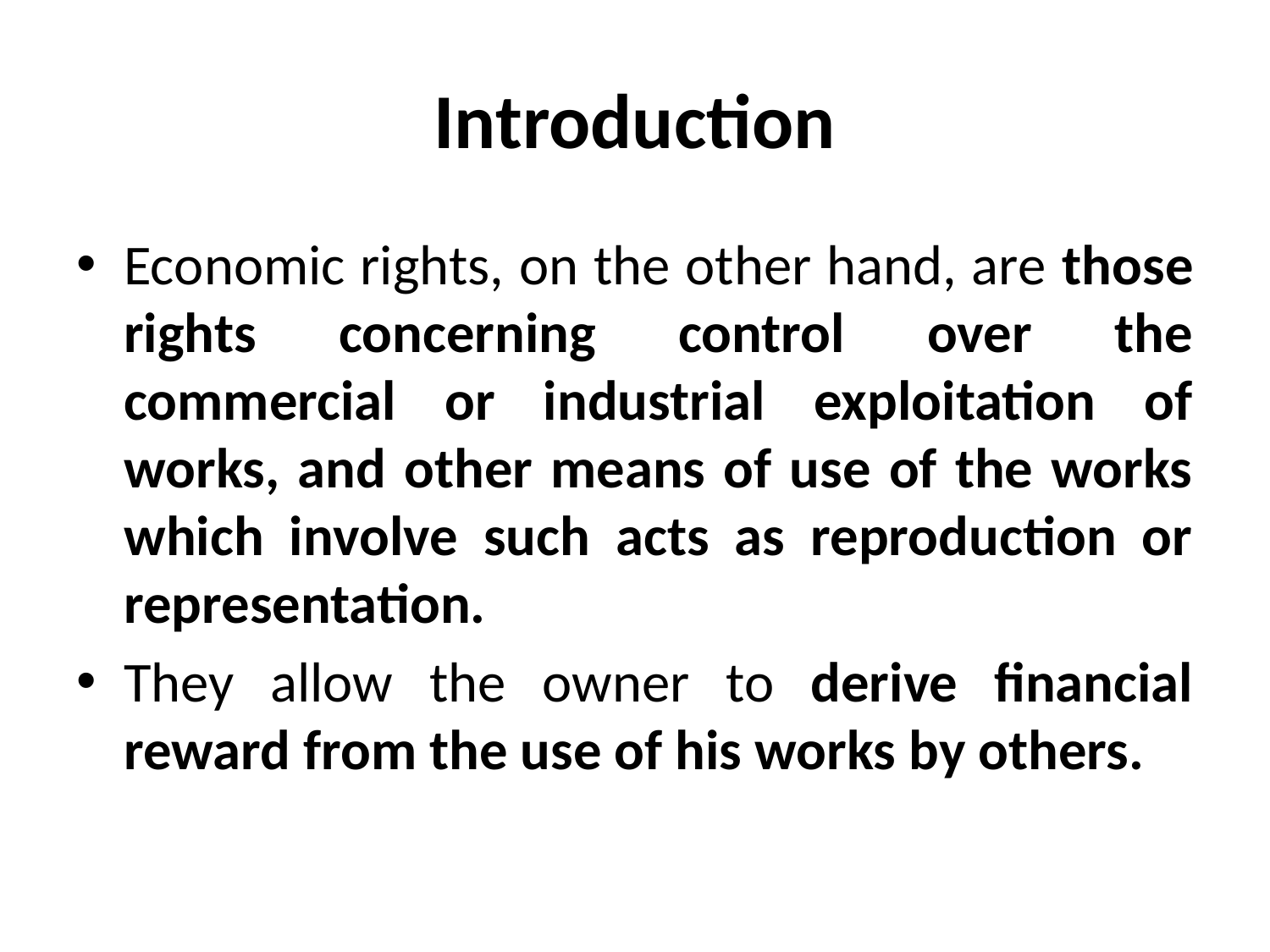

# Introduction
Economic rights, on the other hand, are those rights concerning control over the commercial or industrial exploitation of works, and other means of use of the works which involve such acts as reproduction or representation.
They allow the owner to derive financial reward from the use of his works by others.